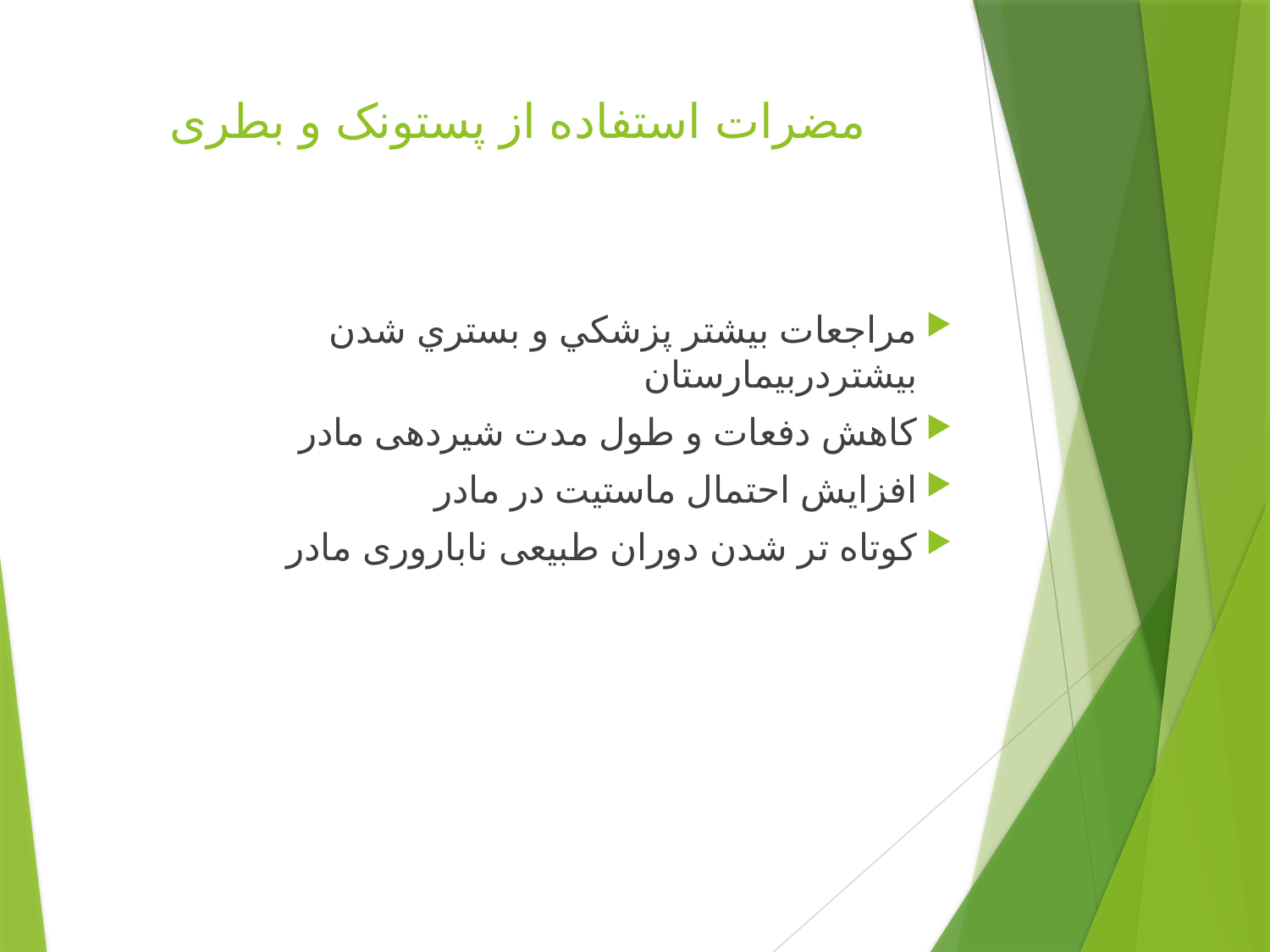

# مضرات استفاده از پستونک و بطری
مراجعات بیشتر پزشكي و بستري شدن بیشتردربیمارستان
کاهش دفعات و طول مدت شیردهی مادر
افزایش احتمال ماستیت در مادر
کوتاه تر شدن دوران طبیعی ناباروری مادر